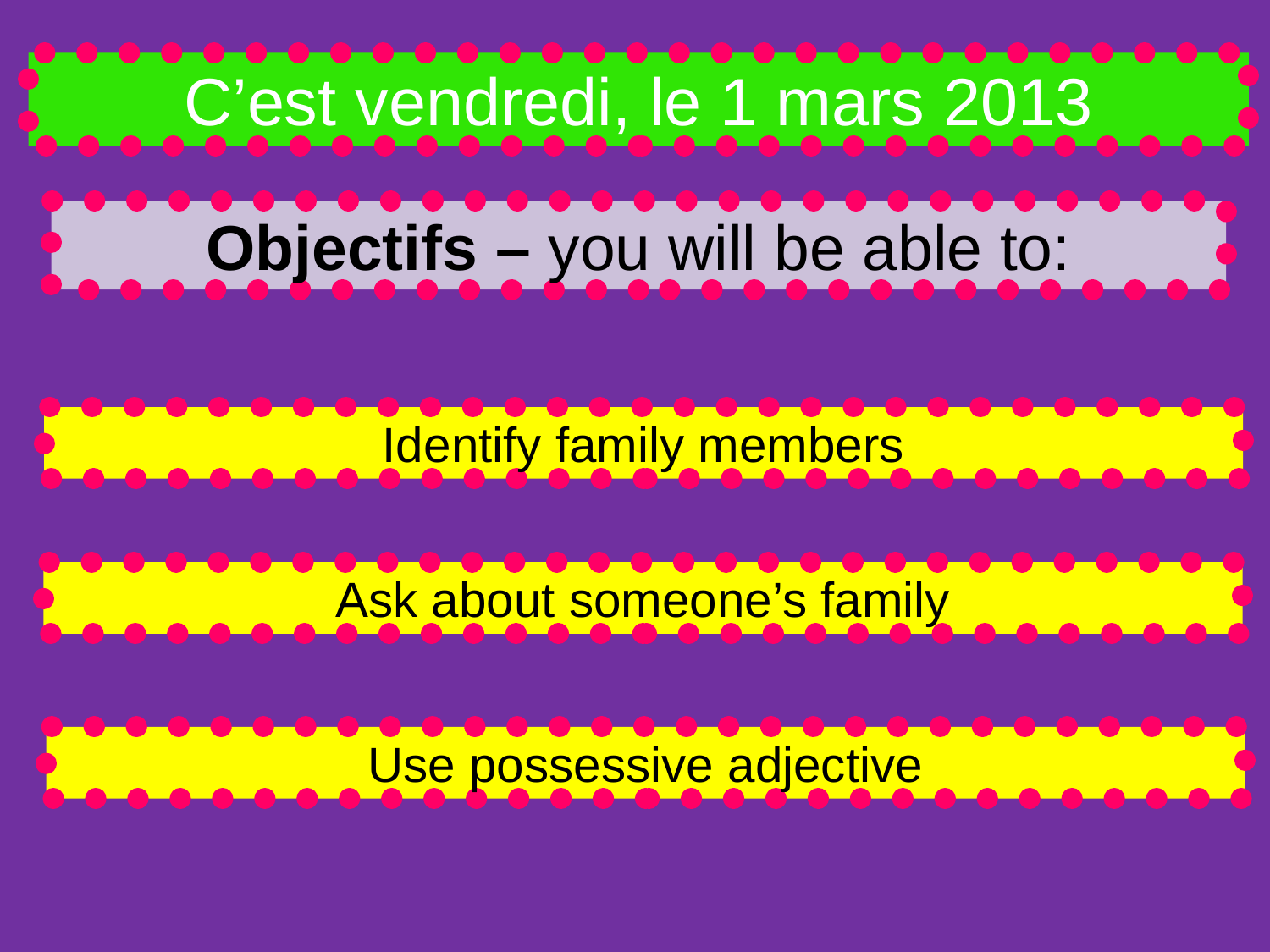

C’est vendredi, le 1 mars 2013
Objectifs – you will be able to:
Identify family members
Ask about someone’s family
Use possessive adjective